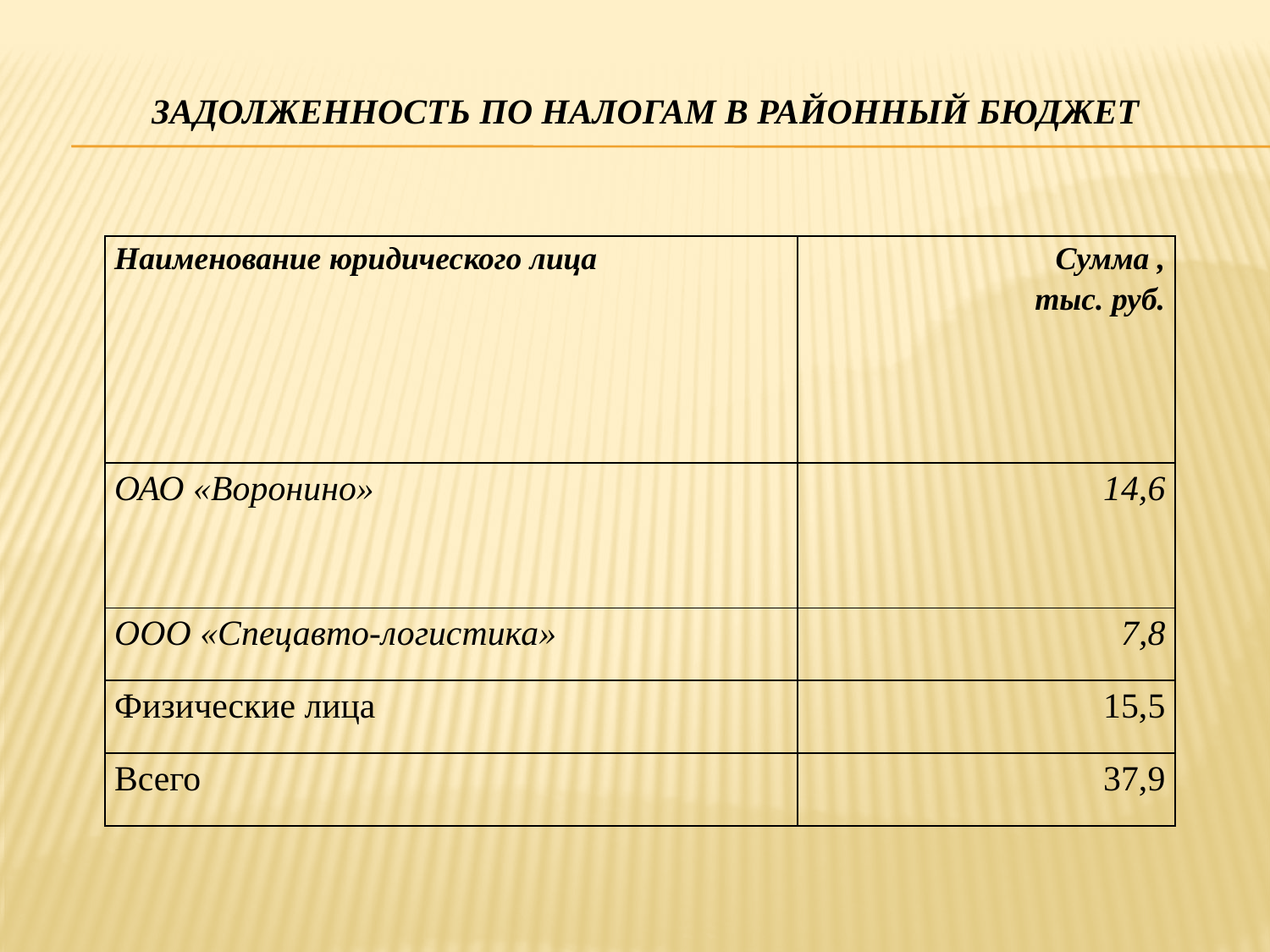

# Задолженность по налогам в районный бюджет
| Наименование юридического лица | Сумма , тыс. руб. |
| --- | --- |
| ОАО «Воронино» | 14,6 |
| ООО «Спецавто-логистика» | 7,8 |
| Физические лица | 15,5 |
| Всего | 37,9 |